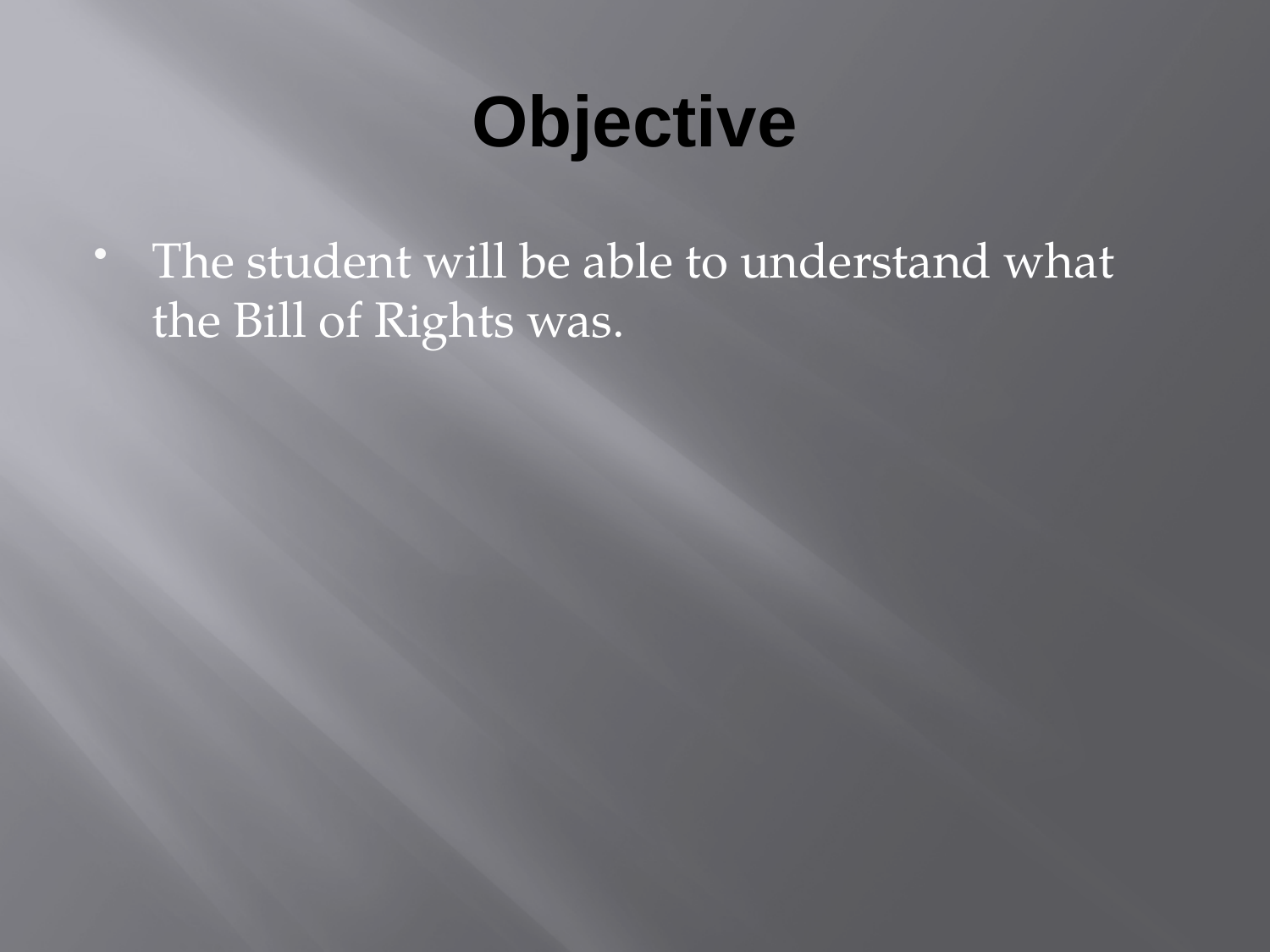

# Objective
The student will be able to understand what the Bill of Rights was.